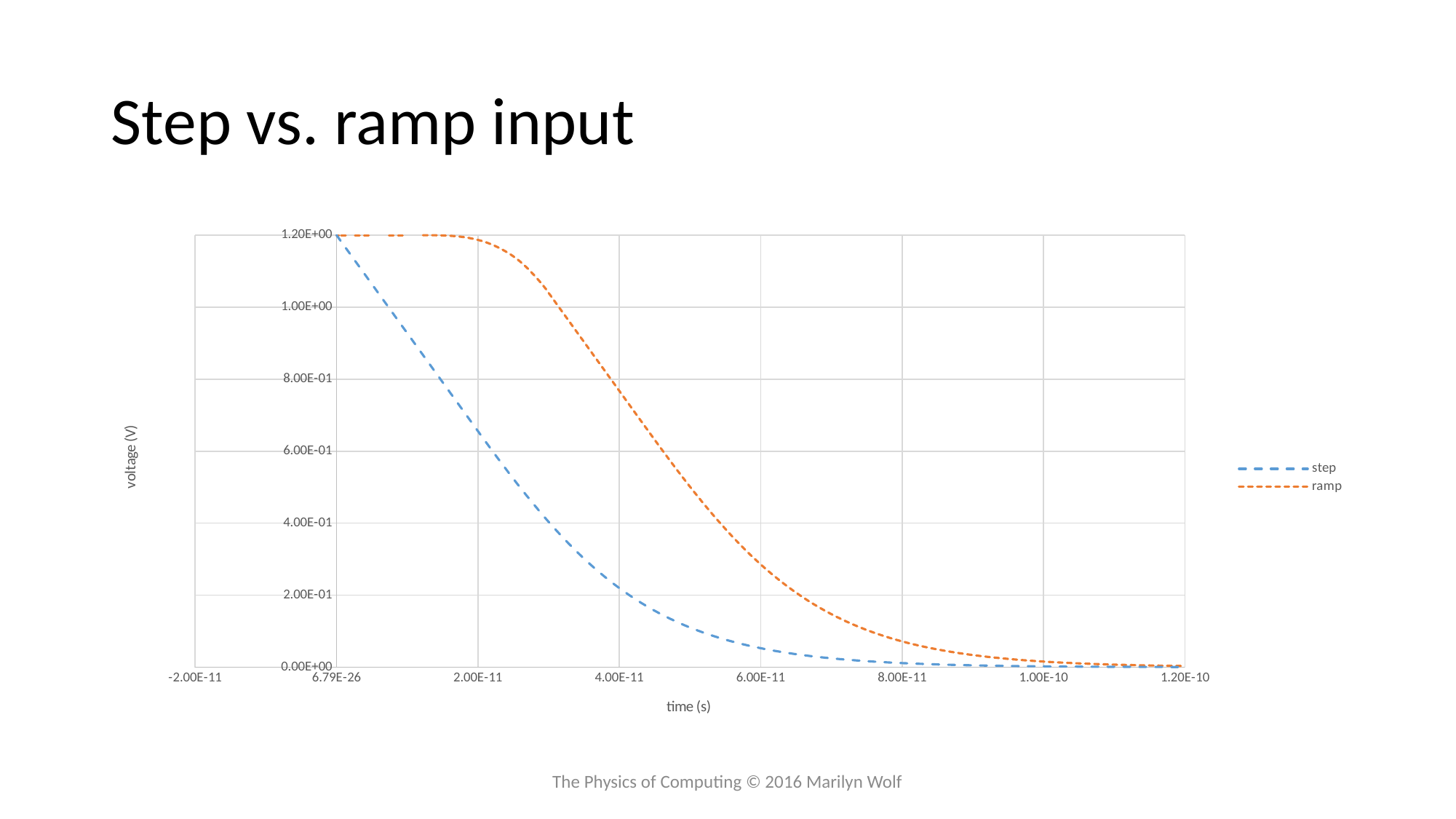

# Step vs. ramp input

### Chart

| Category | step | ramp |
|---|---|---|
The Physics of Computing © 2016 Marilyn Wolf